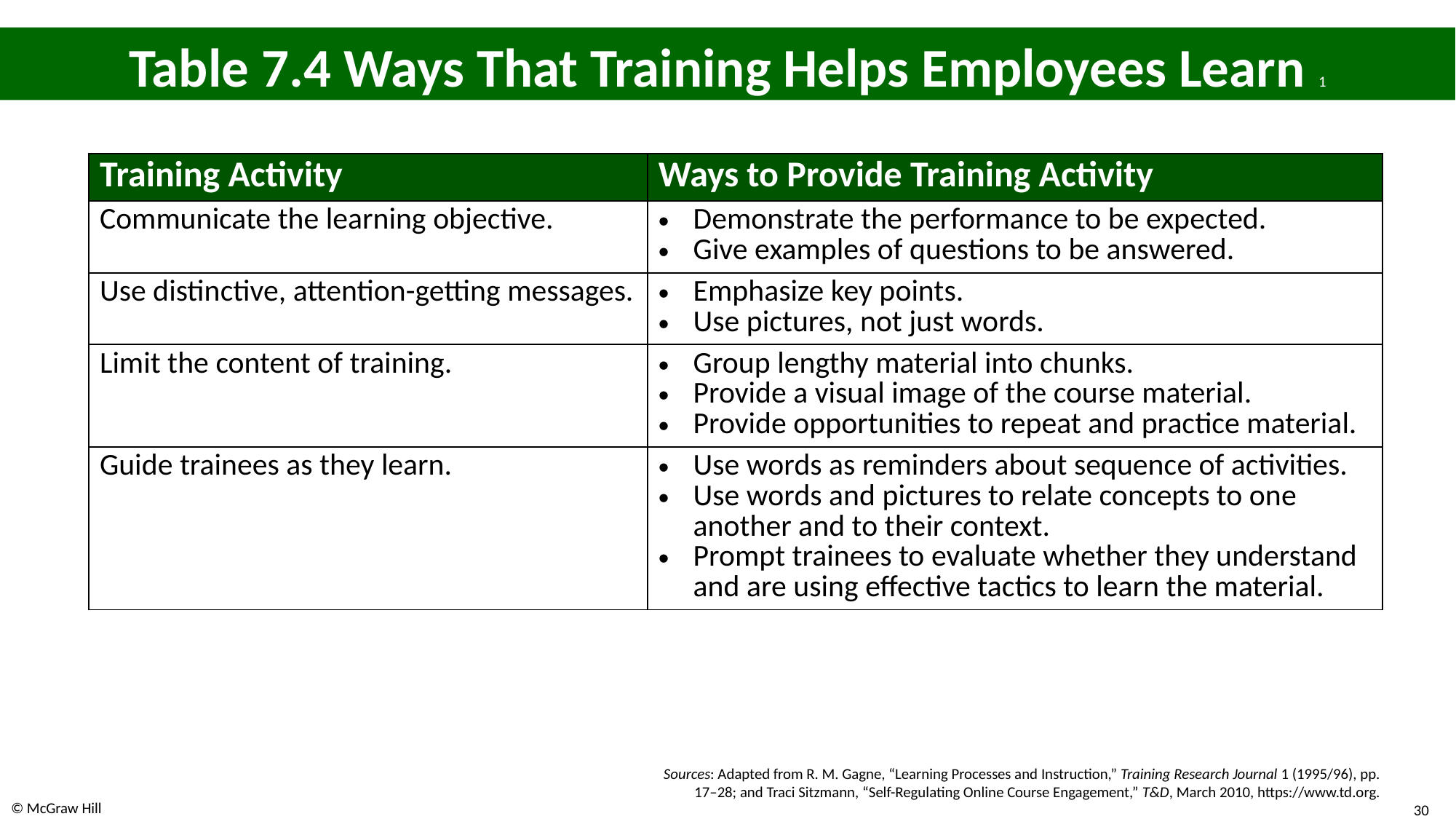

# Table 7.4 Ways That Training Helps Employees Learn 1
| Training Activity | Ways to Provide Training Activity |
| --- | --- |
| Communicate the learning objective. | Demonstrate the performance to be expected. Give examples of questions to be answered. |
| Use distinctive, attention-getting messages. | Emphasize key points. Use pictures, not just words. |
| Limit the content of training. | Group lengthy material into chunks. Provide a visual image of the course material. Provide opportunities to repeat and practice material. |
| Guide trainees as they learn. | Use words as reminders about sequence of activities. Use words and pictures to relate concepts to one another and to their context. Prompt trainees to evaluate whether they understand and are using effective tactics to learn the material. |
Sources: Adapted from R. M. Gagne, “Learning Processes and Instruction,” Training Research Journal 1 (1995/96), pp.
 17–28; and Traci Sitzmann, “Self-Regulating Online Course Engagement,” T&D, March 2010, https://www.td.org.